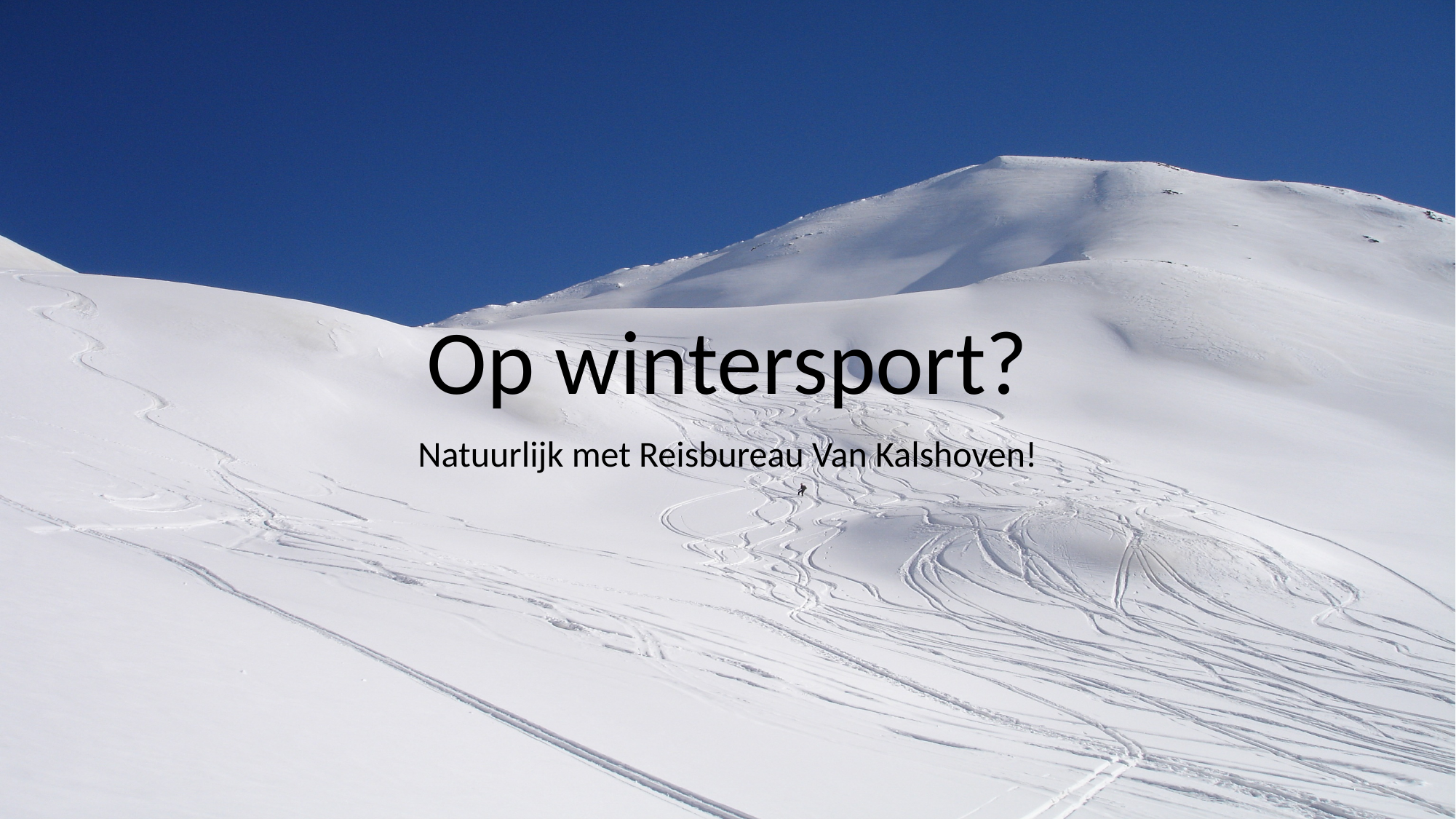

# Op wintersport?
Natuurlijk met Reisbureau Van Kalshoven!